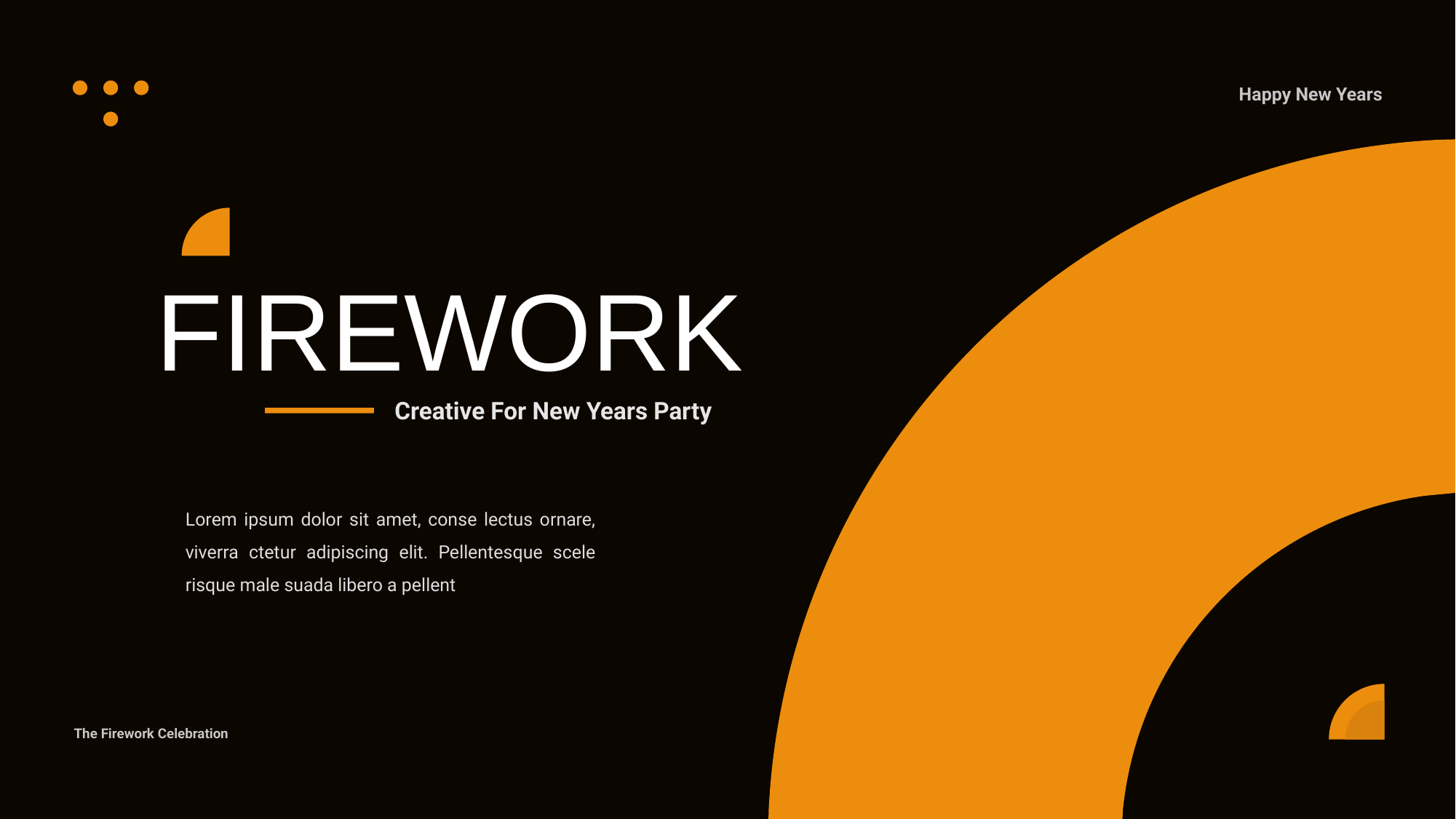

Happy New Years

FIREWORK
Creative For New Years Party

Lorem ipsum dolor sit amet, conse lectus ornare, viverra ctetur adipiscing elit. Pellentesque scele risque male suada libero a pellent

The Firework Celebration